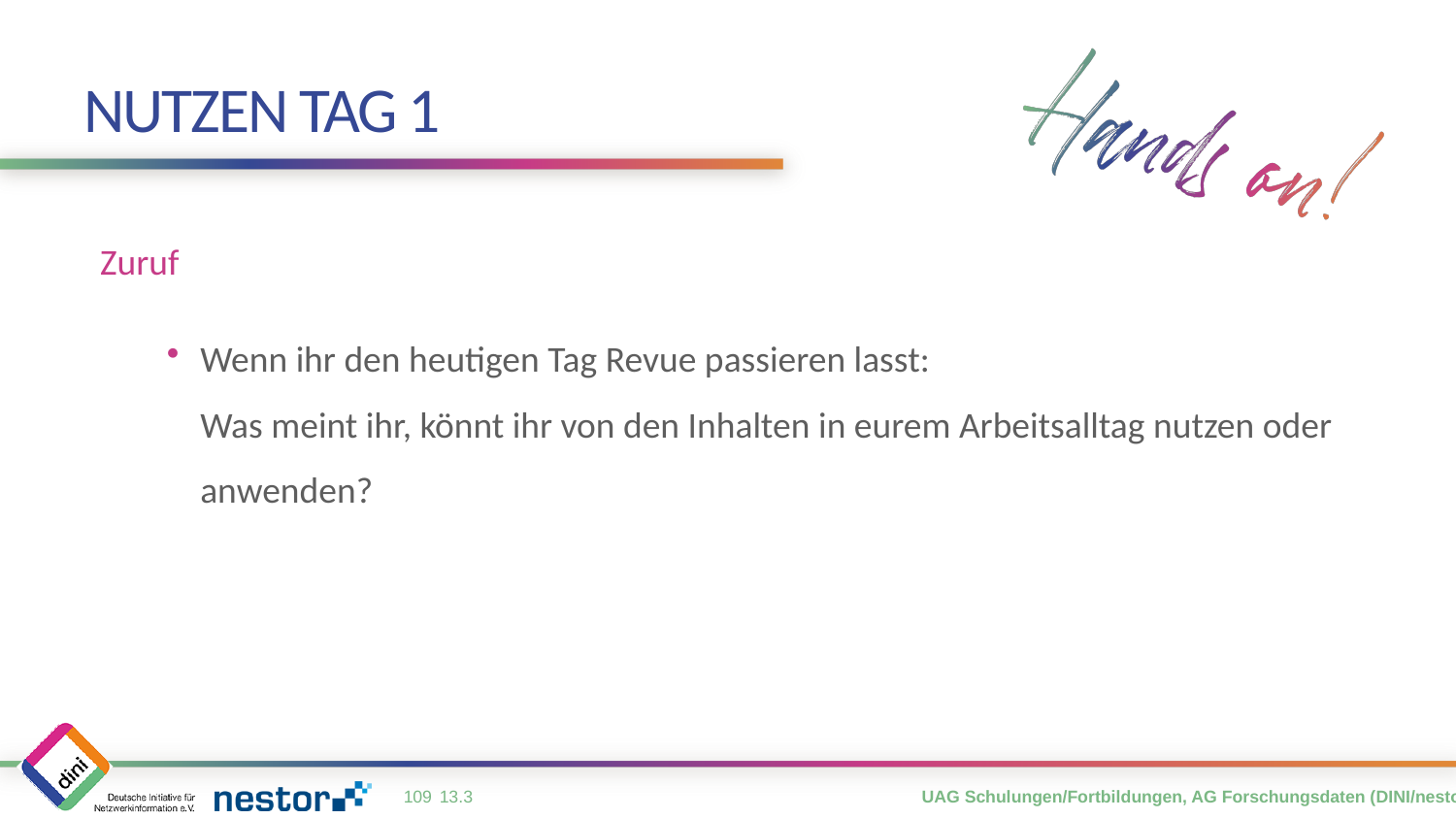

# Nutzen Tag 1
Zuruf
Wenn ihr den heutigen Tag Revue passieren lasst:
Was meint ihr, könnt ihr von den Inhalten in eurem Arbeitsalltag nutzen oder anwenden?
109
13.3